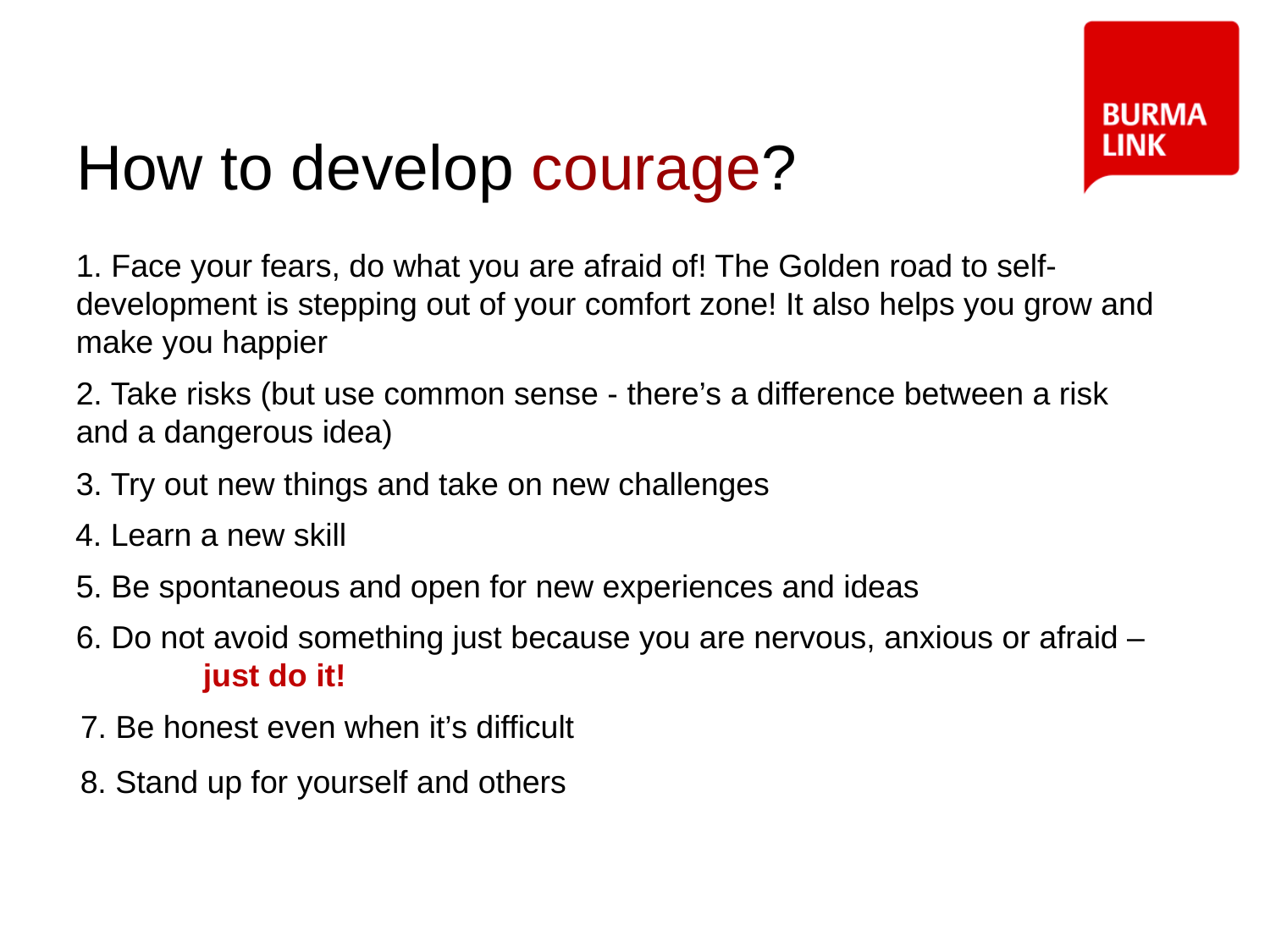

# How to develop courage?
23
1. Face your fears, do what you are afraid of! The Golden road to self-development is stepping out of your comfort zone! It also helps you grow and make you happier
2. Take risks (but use common sense - there’s a difference between a risk and a dangerous idea)
3. Try out new things and take on new challenges
4. Learn a new skill
5. Be spontaneous and open for new experiences and ideas
6. Do not avoid something just because you are nervous, anxious or afraid –
	just do it!
7. Be honest even when it’s difficult
8. Stand up for yourself and others